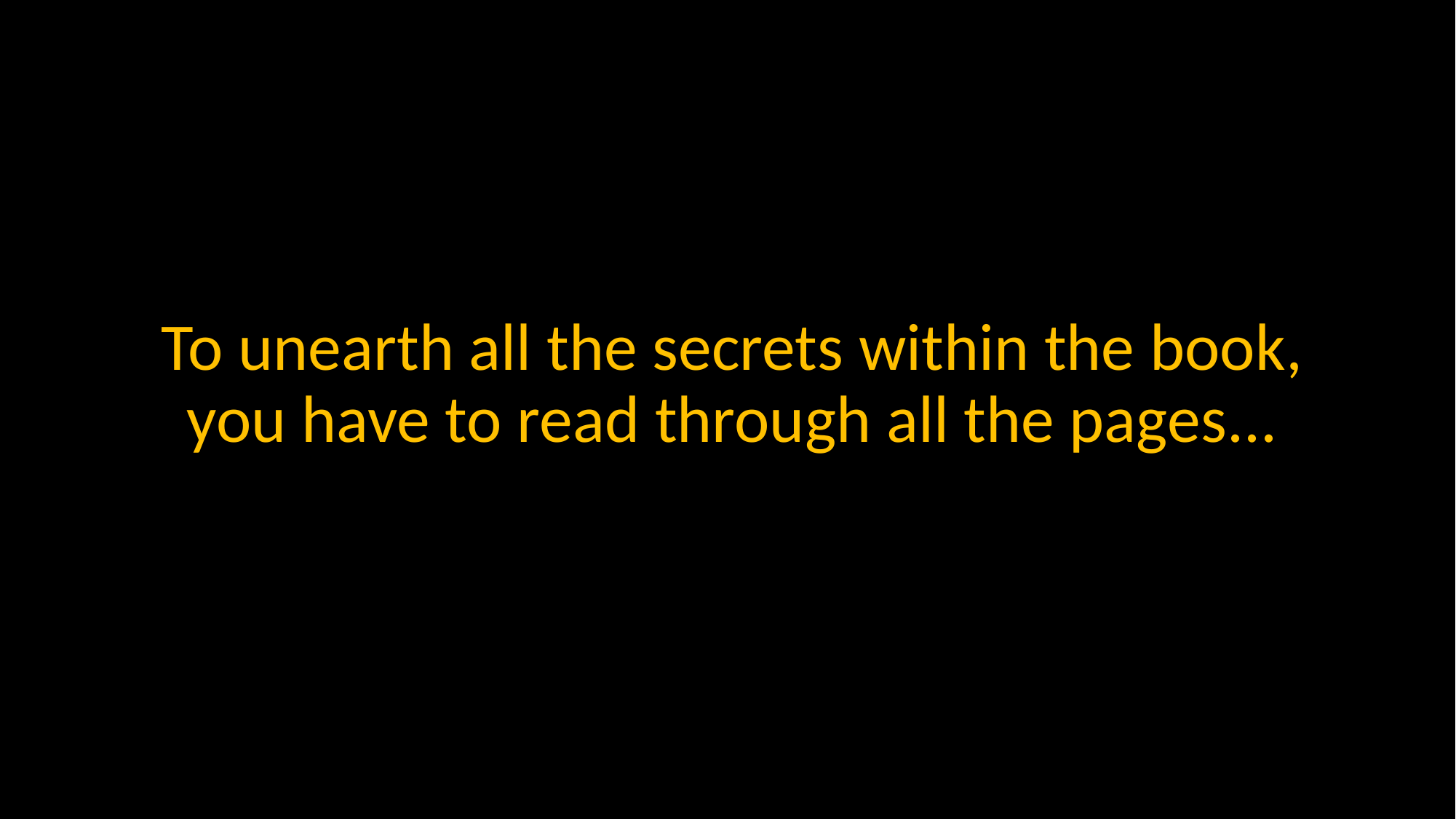

To unearth all the secrets within the book, you have to read through all the pages...